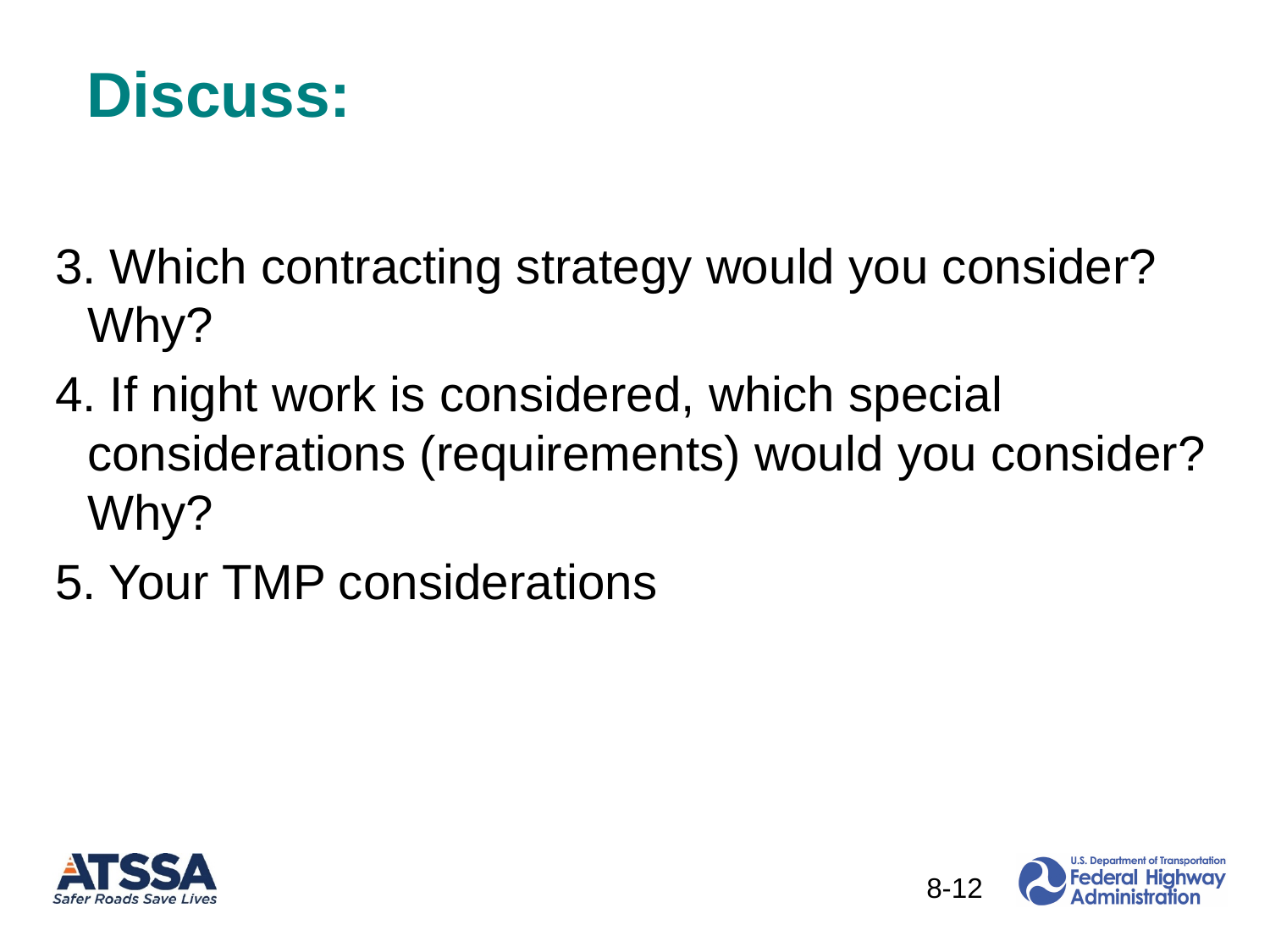

# Discuss:

3. Which contracting strategy would you consider? Why?
4. If night work is considered, which special considerations (requirements) would you consider? Why?
5. Your TMP considerations